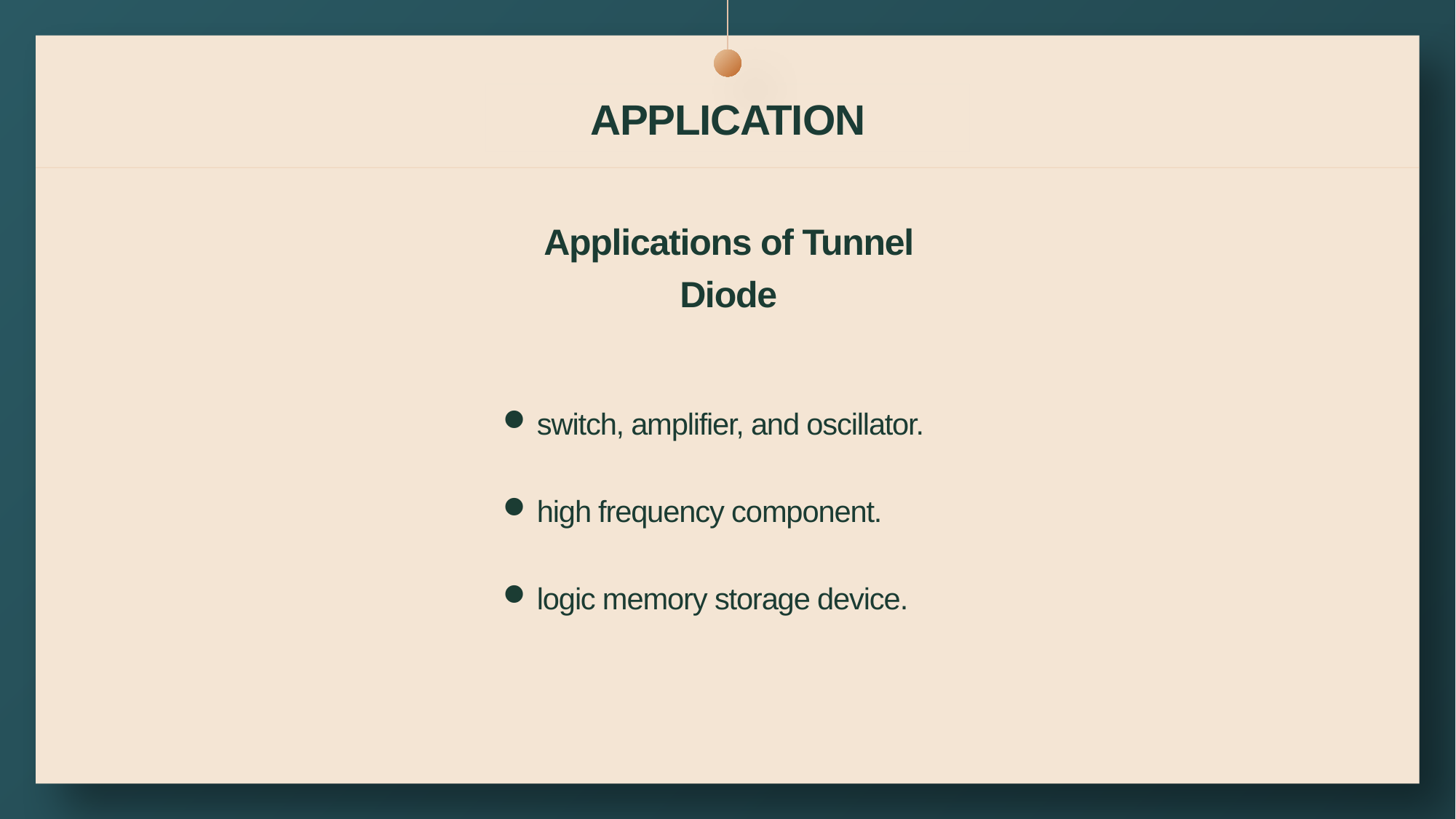

# APPLICATION
Applications of Tunnel Diode

switch, amplifier, and oscillator.

high frequency component.

logic memory storage device.